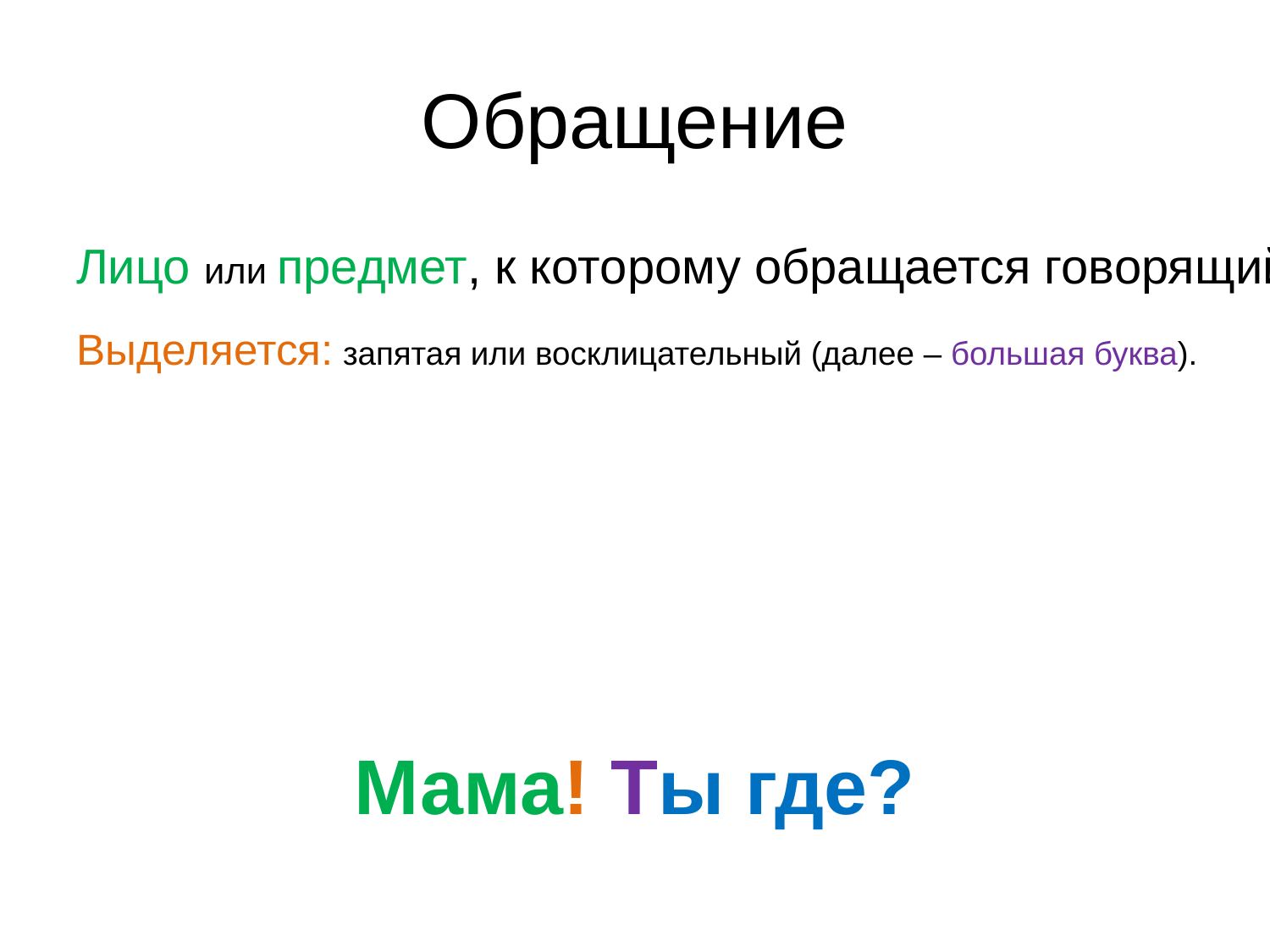

# Обращение
Лицо или предмет, к которому обращается говорящий.
Выделяется: запятая или восклицательный (далее – большая буква).
Мама! Ты где?